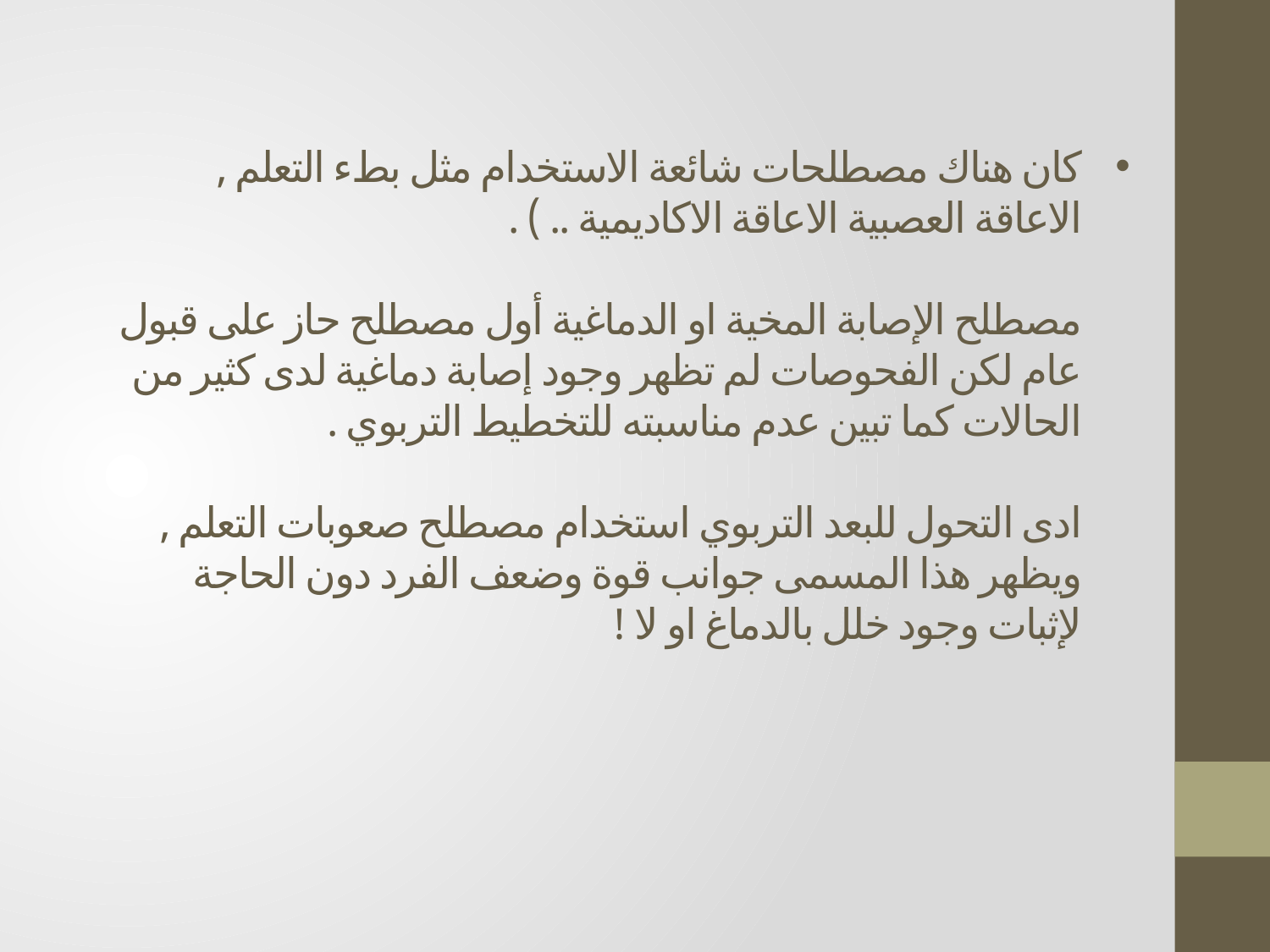

# كان هناك مصطلحات شائعة الاستخدام مثل بطء التعلم , الاعاقة العصبية الاعاقة الاكاديمية .. ) . مصطلح الإصابة المخية او الدماغية أول مصطلح حاز على قبول عام لكن الفحوصات لم تظهر وجود إصابة دماغية لدى كثير من الحالات كما تبين عدم مناسبته للتخطيط التربوي . ادى التحول للبعد التربوي استخدام مصطلح صعوبات التعلم , ويظهر هذا المسمى جوانب قوة وضعف الفرد دون الحاجة لإثبات وجود خلل بالدماغ او لا !